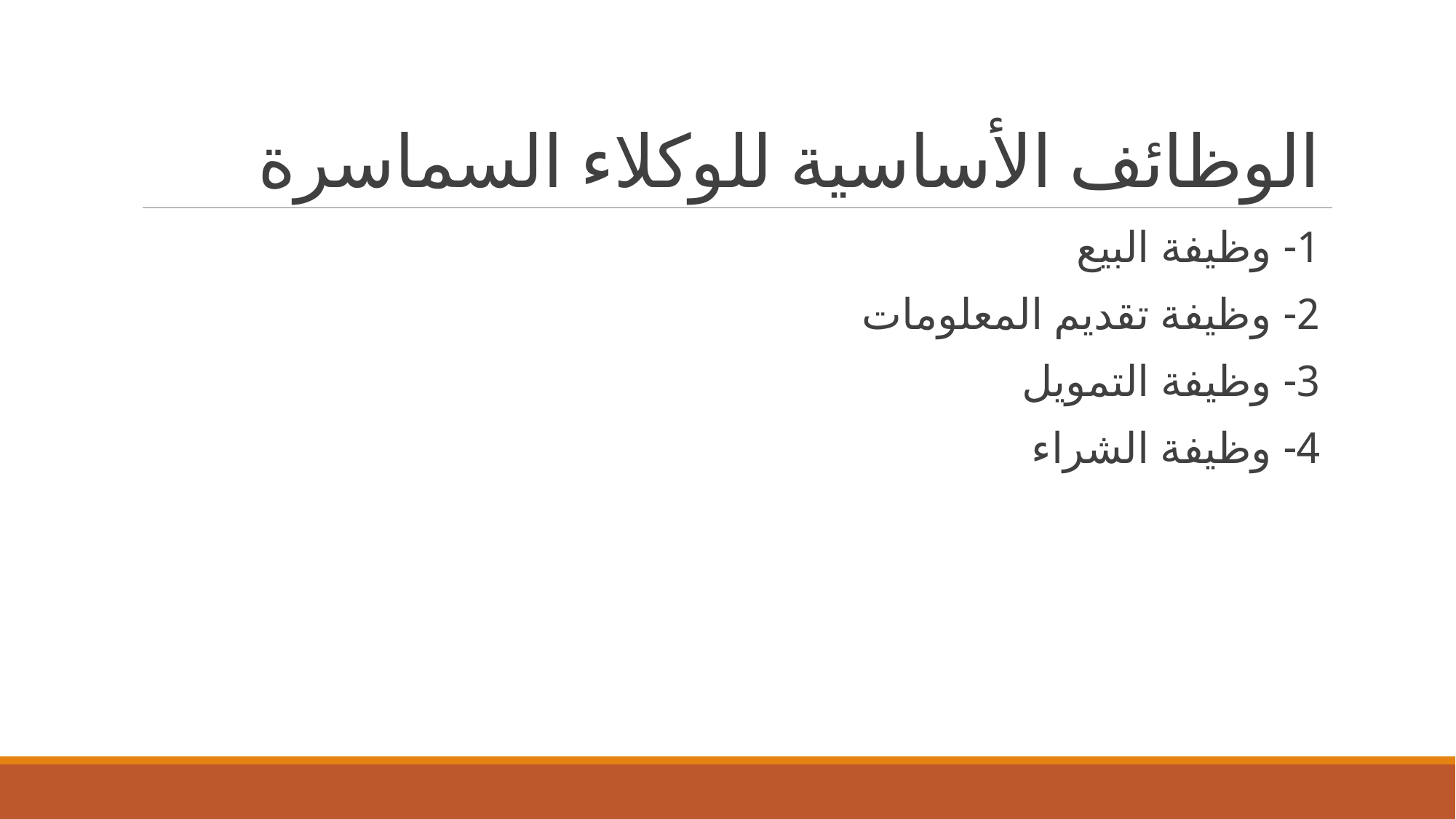

# الوظائف الأساسية للوكلاء السماسرة
1- وظيفة البيع
2- وظيفة تقديم المعلومات
3- وظيفة التمويل
4- وظيفة الشراء